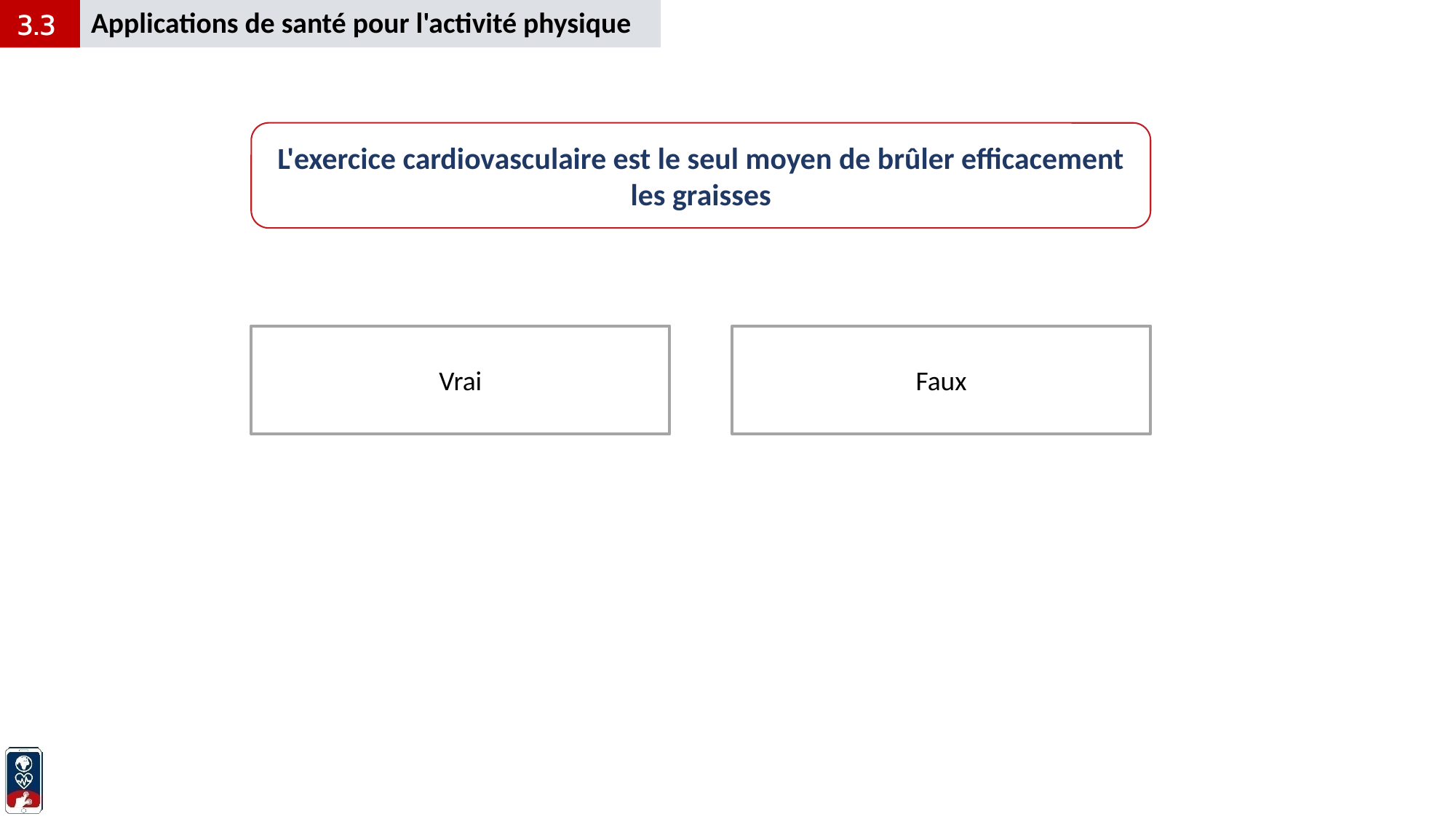

Applications de santé pour l'activité physique
3.3
L'exercice cardiovasculaire est le seul moyen de brûler efficacement les graisses
Faux
Vrai